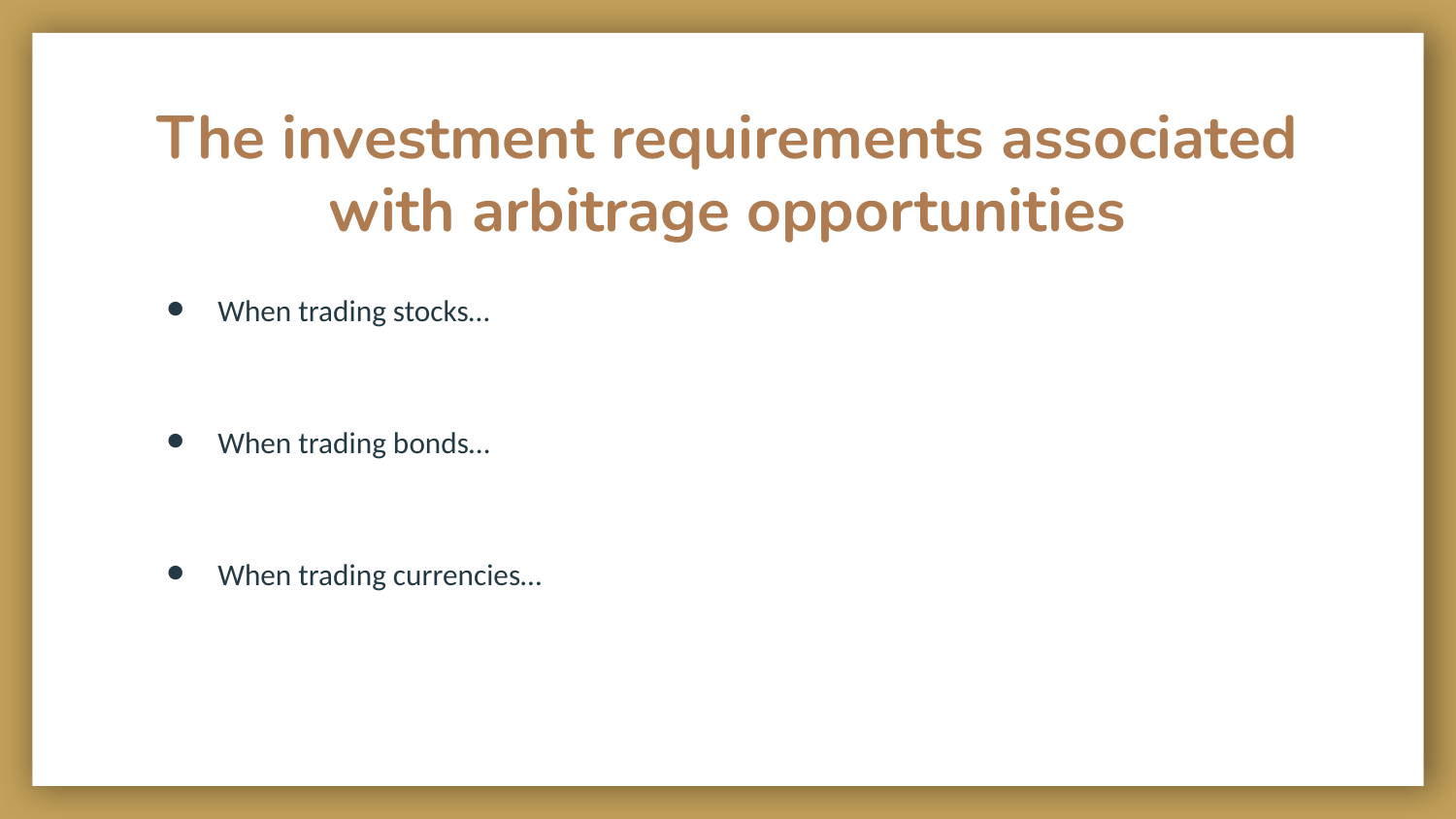

# The investment requirements associated with arbitrage opportunities
When trading stocks…

When trading bonds…

When trading currencies…